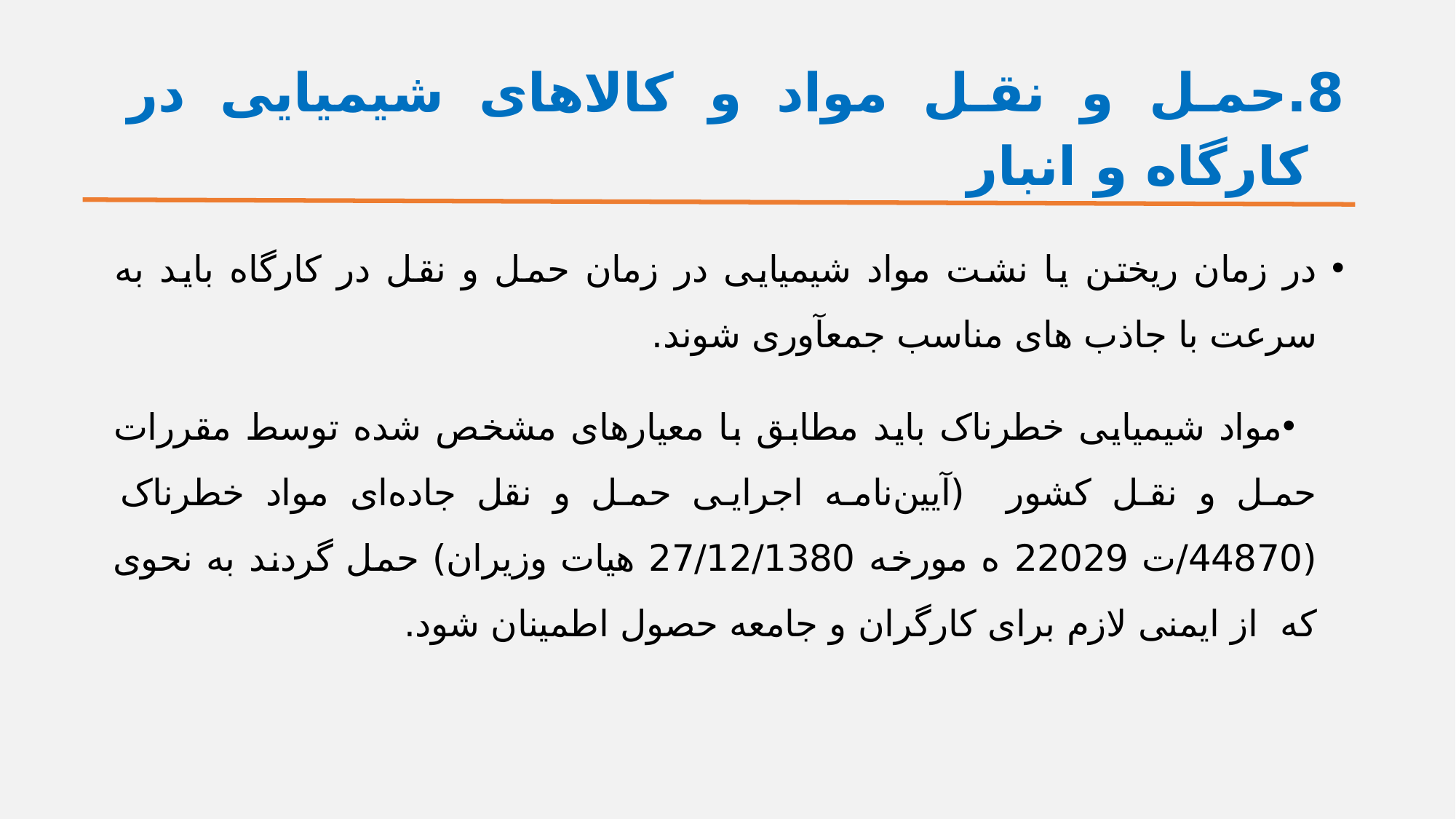

# 8.حمل و نقل مواد و کالاهای شیمیایی در کارگاه و انبار
در زمان ریختن یا نشت مواد شیمیایی در زمان حمل و نقل در کارگاه باید به سرعت با جاذب های مناسب جمع­آوری شوند.
مواد شیمیایی خطرناک باید مطابق با معیارهای مشخص شده توسط مقررات حمل و نقل کشور  (آیین‌نامه اجرایی حمل و نقل جاده‌ای مواد خطرناک (44870/ت 22029 ه مورخه 27/12/1380 هیات وزیران) حمل گردند به نحوی که  از ایمنی لازم برای کارگران و جامعه حصول اطمینان شود.